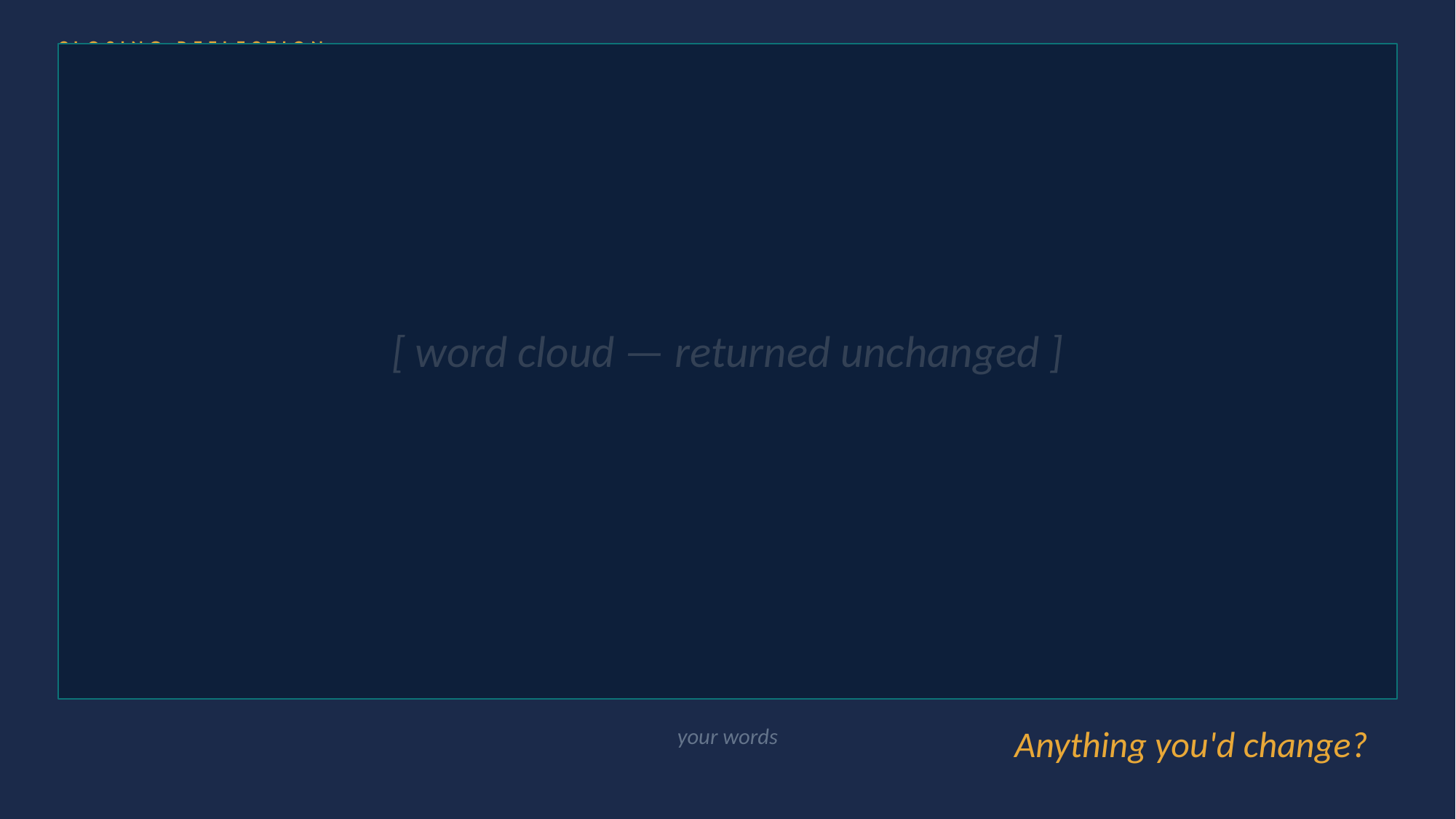

CLOSING REFLECTION

[ word cloud — returned unchanged ]
Anything you'd change?
your words